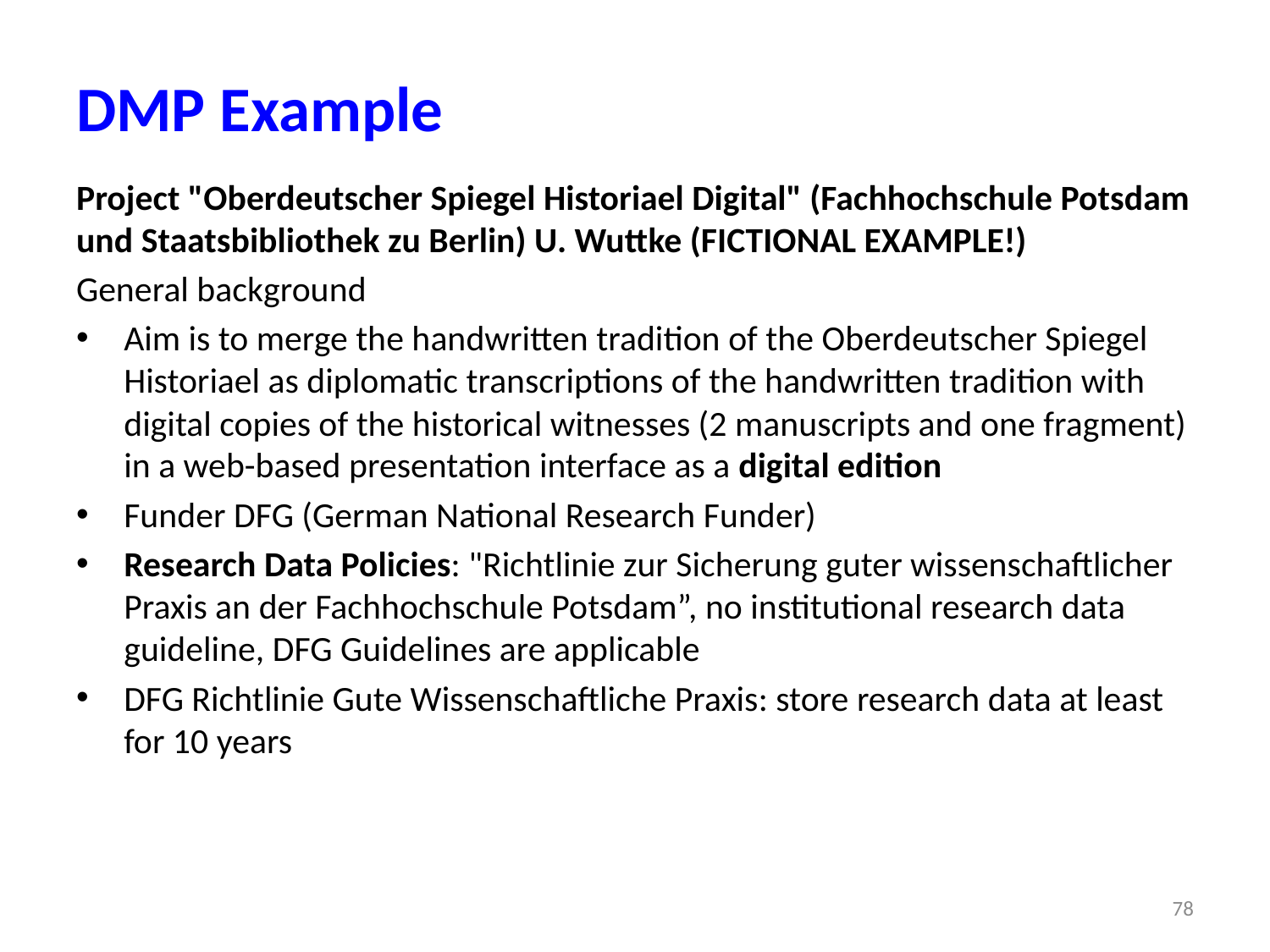

# DMP Example
Project "Oberdeutscher Spiegel Historiael Digital" (Fachhochschule Potsdam und Staatsbibliothek zu Berlin) U. Wuttke (FICTIONAL EXAMPLE!)
General background
Aim is to merge the handwritten tradition of the Oberdeutscher Spiegel Historiael as diplomatic transcriptions of the handwritten tradition with digital copies of the historical witnesses (2 manuscripts and one fragment) in a web-based presentation interface as a digital edition
Funder DFG (German National Research Funder)
Research Data Policies: "Richtlinie zur Sicherung guter wissenschaftlicher Praxis an der Fachhochschule Potsdam”, no institutional research data guideline, DFG Guidelines are applicable
DFG Richtlinie Gute Wissenschaftliche Praxis: store research data at least for 10 years

78